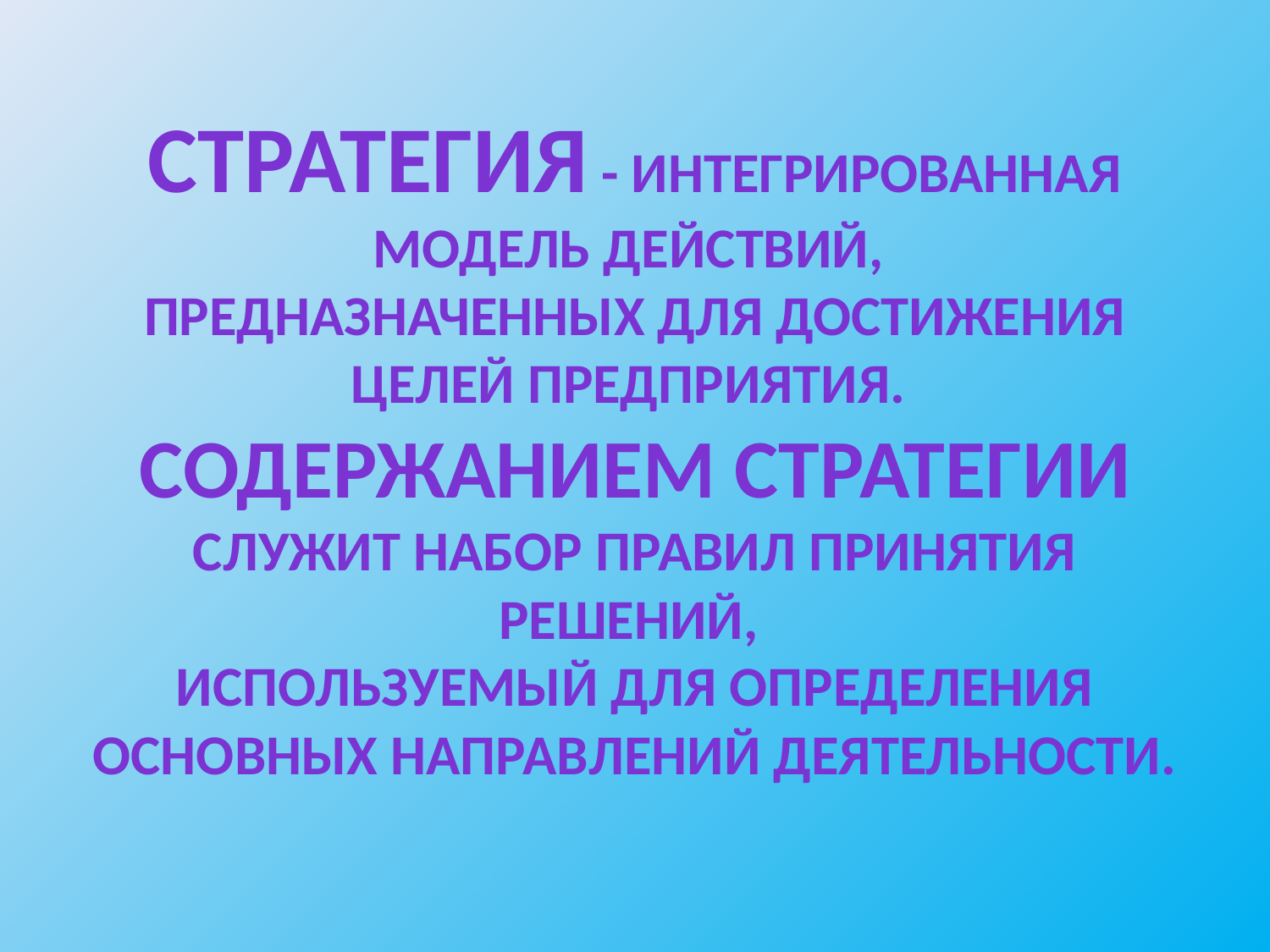

# Стратегия - интегрированная модель действий, предназначенных для достижения целей предприятия. Содержанием стратегии служит набор правил принятия решений, используемый для определения основных направлений деятельности.